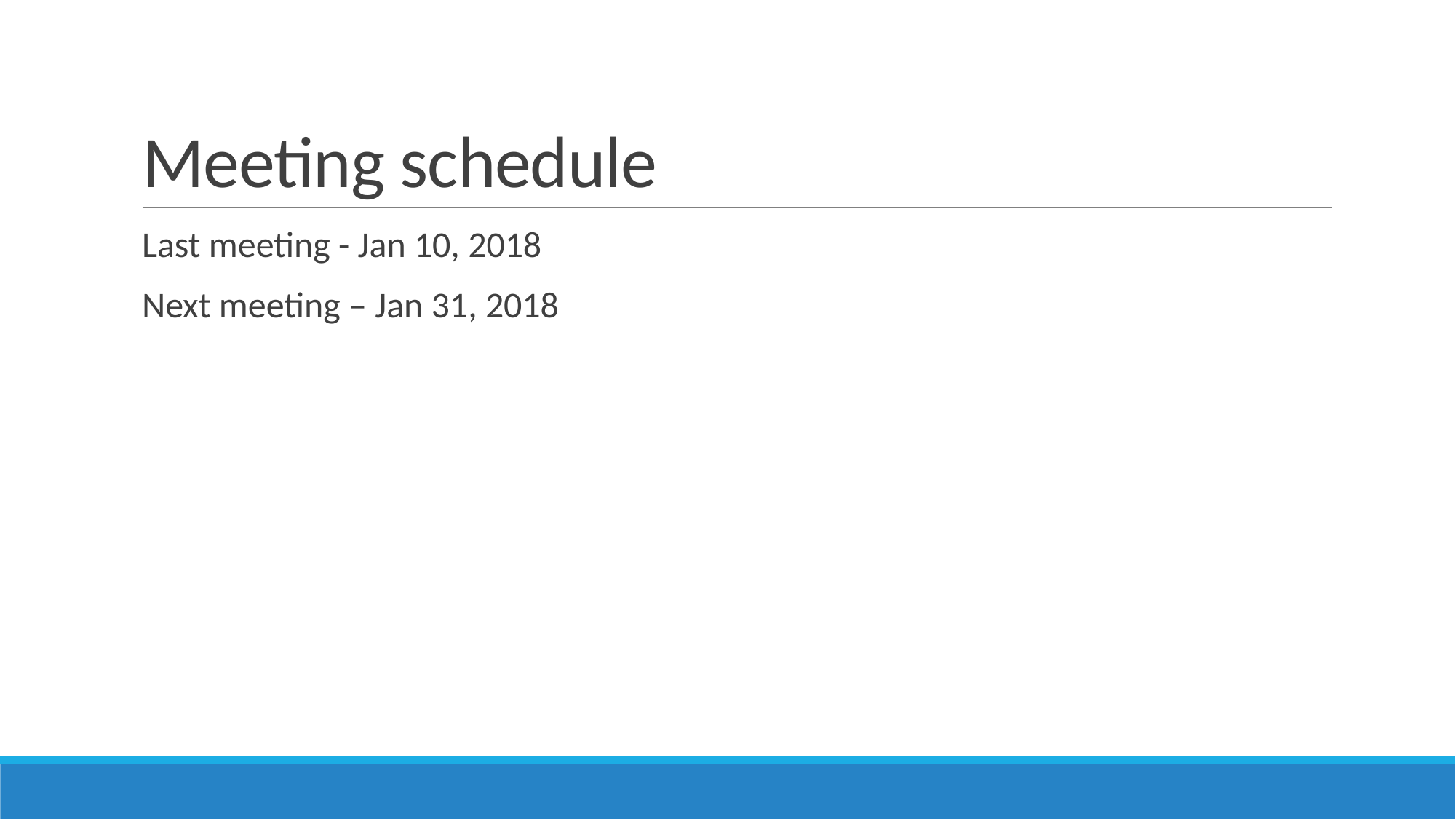

# Meeting schedule
Last meeting - Jan 10, 2018
Next meeting – Jan 31, 2018